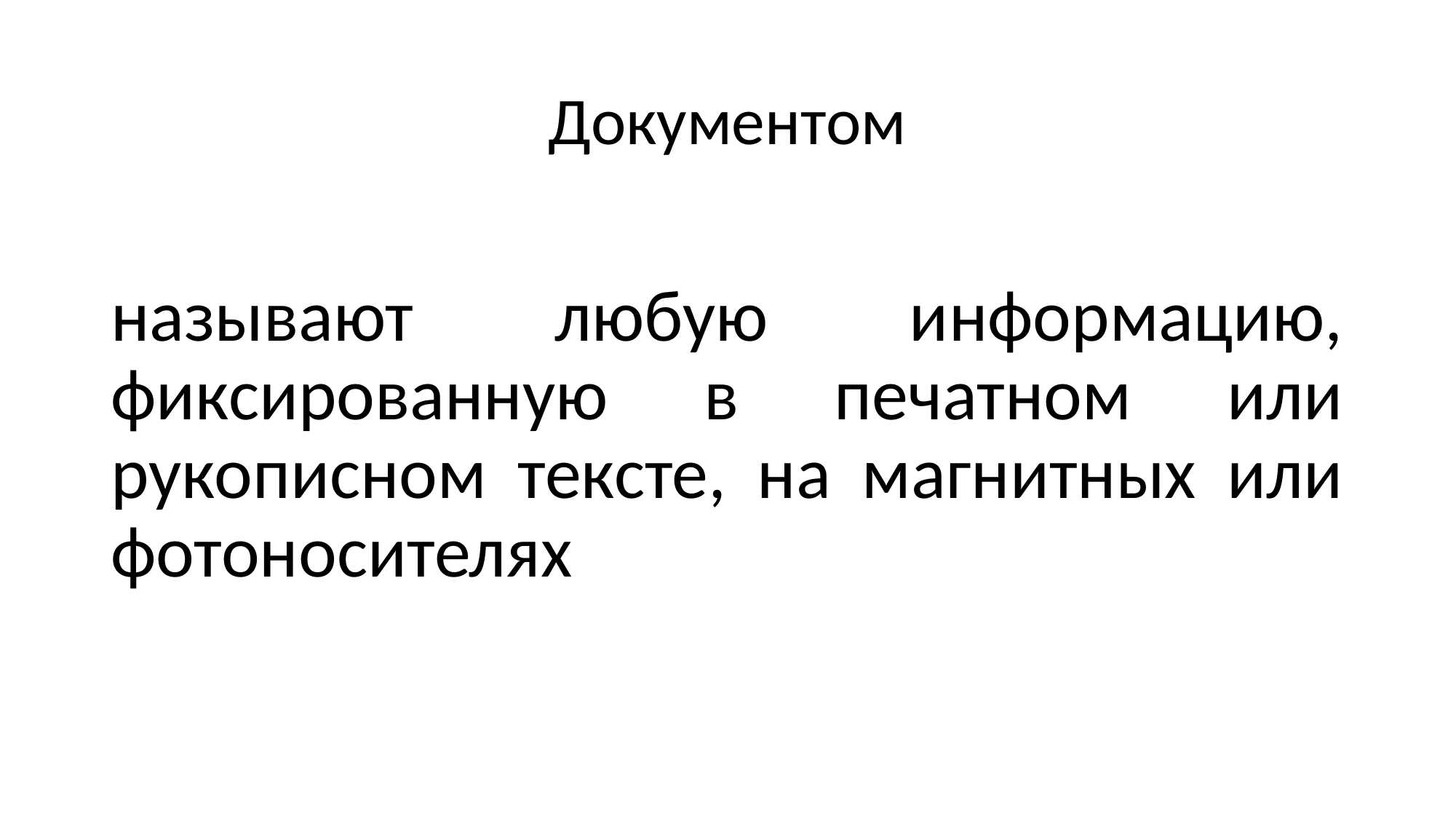

# Документом
называют любую информацию, фиксированную в печатном или рукописном тексте, на магнитных или фотоносителях